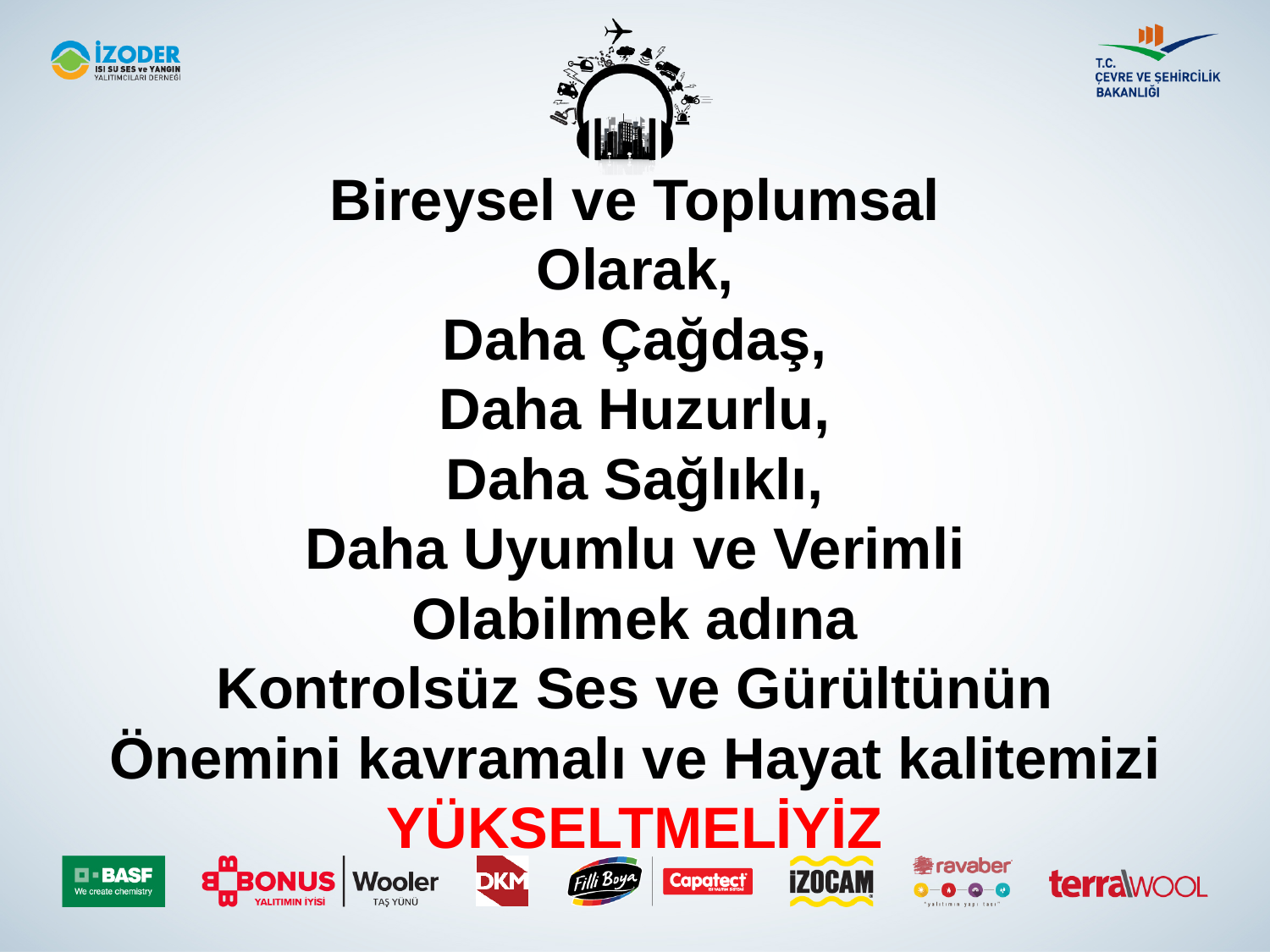

Bireysel ve Toplumsal
Olarak,
Daha Çağdaş,
Daha Huzurlu,
Daha Sağlıklı,
Daha Uyumlu ve Verimli
Olabilmek adına
Kontrolsüz Ses ve Gürültünün
Önemini kavramalı ve Hayat kalitemizi YÜKSELTMELİYİZ